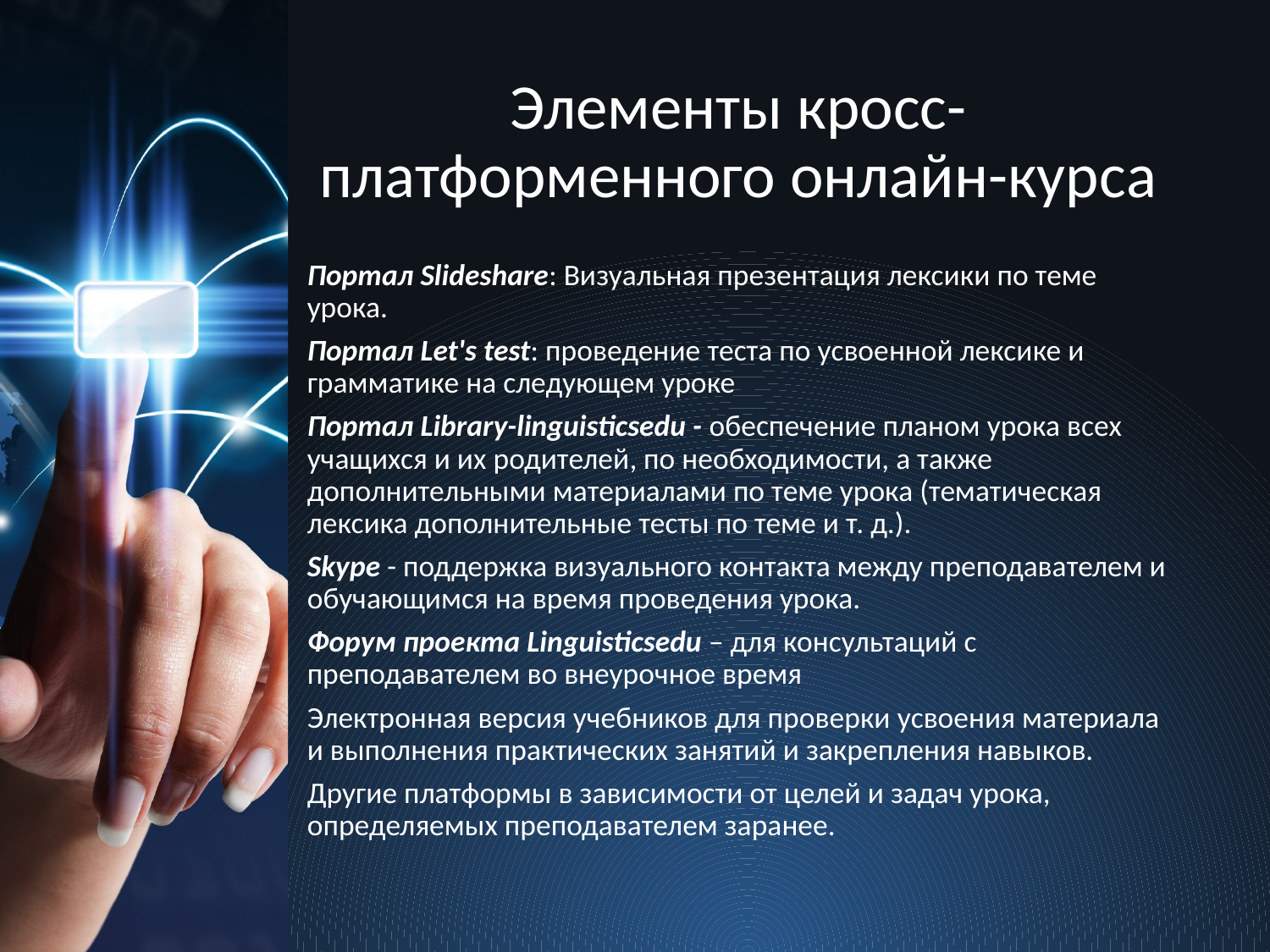

# Элементы кросс-платформенного онлайн-курса
Портал Slideshare: Визуальная презентация лексики по теме урока.
Портал Let's test: проведение теста по усвоенной лексике и грамматике на следующем уроке
Портал Library-linguisticsedu - обеспечение планом урока всех учащихся и их родителей, по необходимости, а также дополнительными материалами по теме урока (тематическая лексика дополнительные тесты по теме и т. д.).
Skype - поддержка визуального контакта между преподавателем и обучающимся на время проведения урока.
Форум проекта Linguisticsedu – для консультаций с преподавателем во внеурочное время
Электронная версия учебников для проверки усвоения материала и выполнения практических занятий и закрепления навыков.
Другие платформы в зависимости от целей и задач урока, определяемых преподавателем заранее.